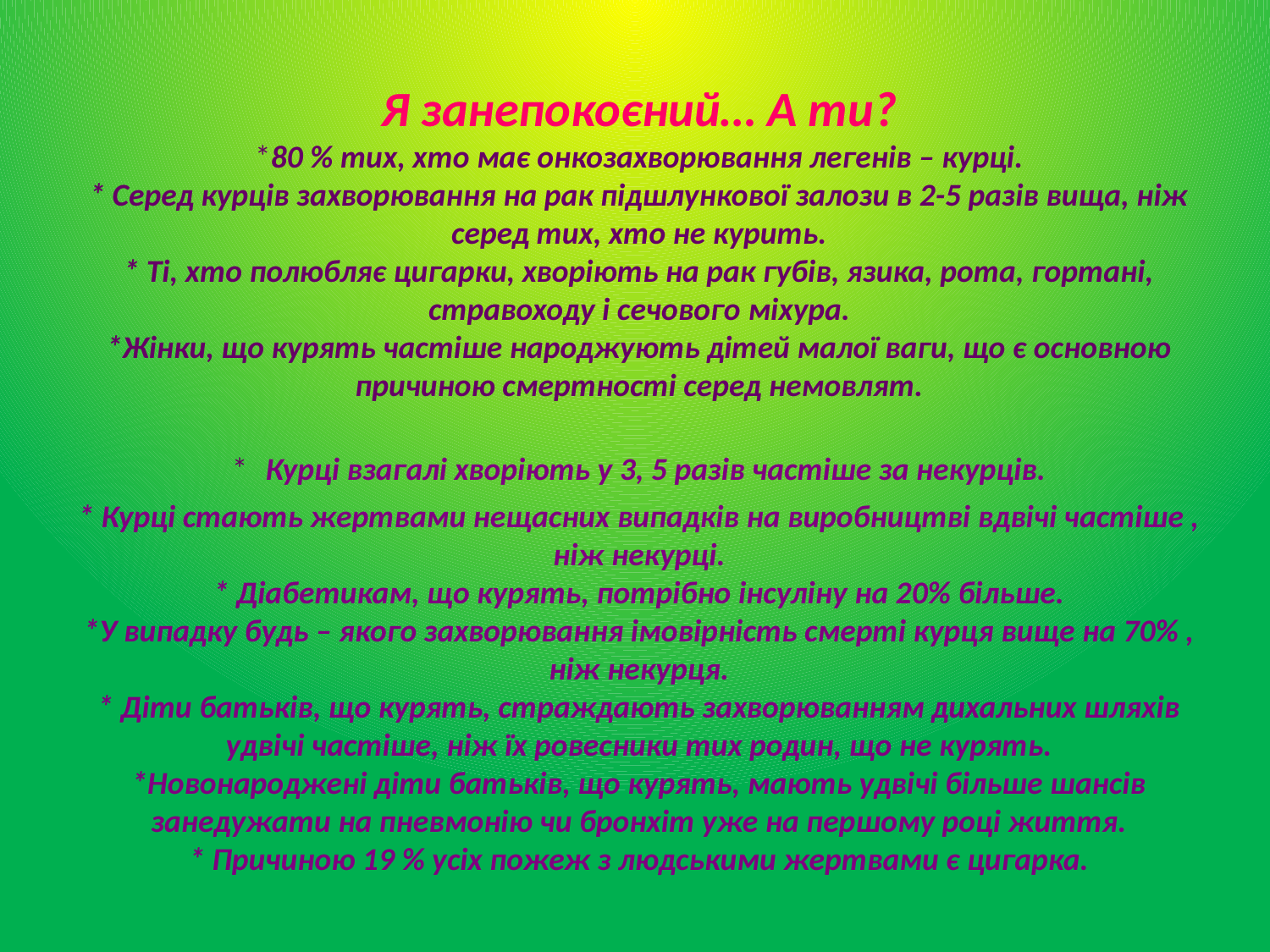

# Я занепокоєний… А ти? *80 % тих, хто має онкозахворювання легенів – курці. * Серед курців захворювання на рак підшлункової залози в 2-5 разів вища, ніж серед тих, хто не курить. * Ті, хто полюбляє цигарки, хворіють на рак губів, язика, рота, гортані, стравоходу і сечового міхура. *Жінки, що курять частіше народжують дітей малої ваги, що є основною причиною смертності серед немовлят. * Курці взагалі хворіють у 3, 5 разів частіше за некурців. * Курці стають жертвами нещасних випадків на виробництві вдвічі частіше , ніж некурці. * Діабетикам, що курять, потрібно інсуліну на 20% більше. *У випадку будь – якого захворювання імовірність смерті курця вище на 70% , ніж некурця. * Діти батьків, що курять, страждають захворюванням дихальних шляхів удвічі частіше, ніж їх ровесники тих родин, що не курять. *Новонароджені діти батьків, що курять, мають удвічі більше шансів занедужати на пневмонію чи бронхіт уже на першому році життя. * Причиною 19 % усіх пожеж з людськими жертвами є цигарка.